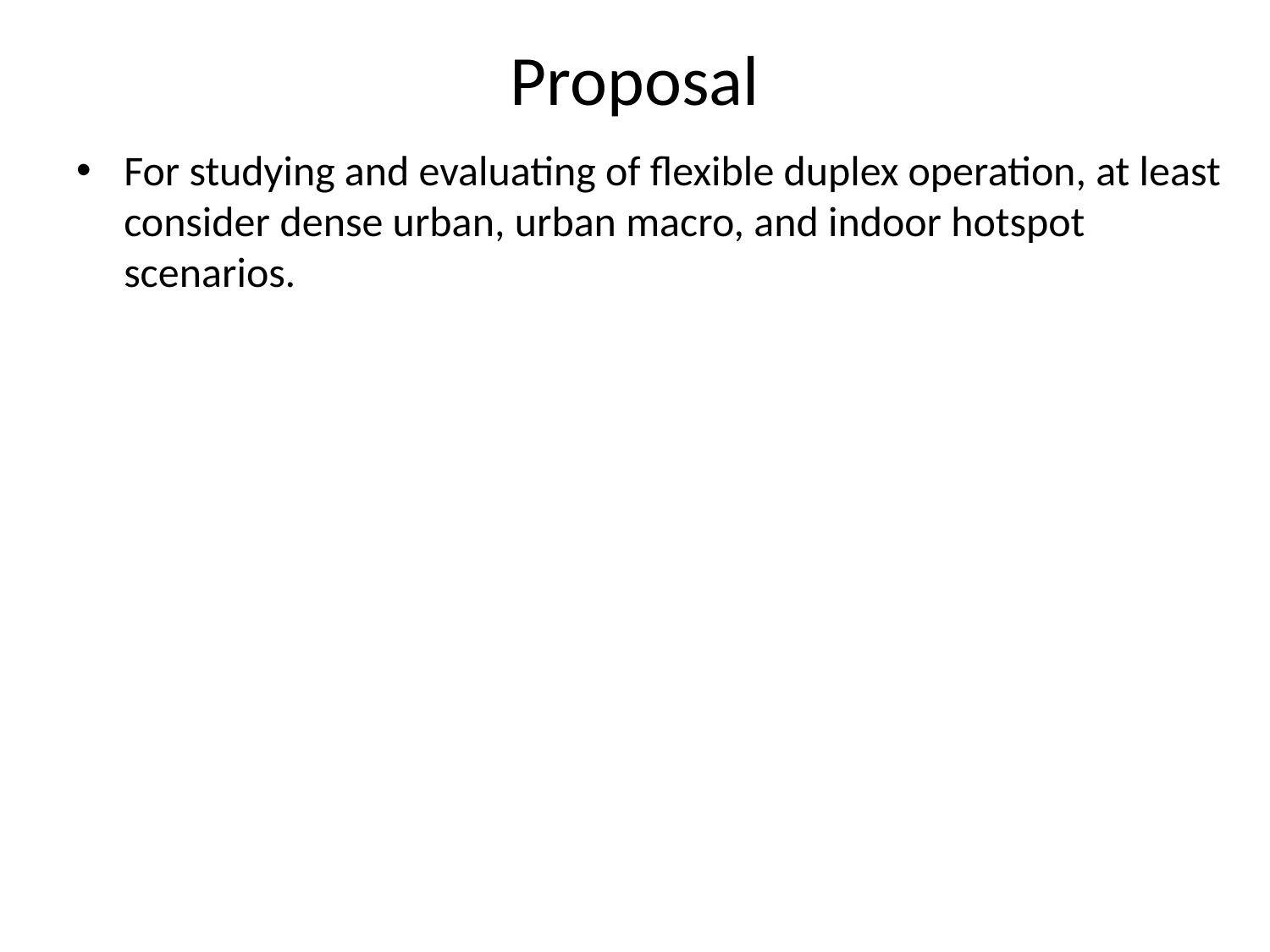

Proposal
For studying and evaluating of flexible duplex operation, at least consider dense urban, urban macro, and indoor hotspot scenarios.